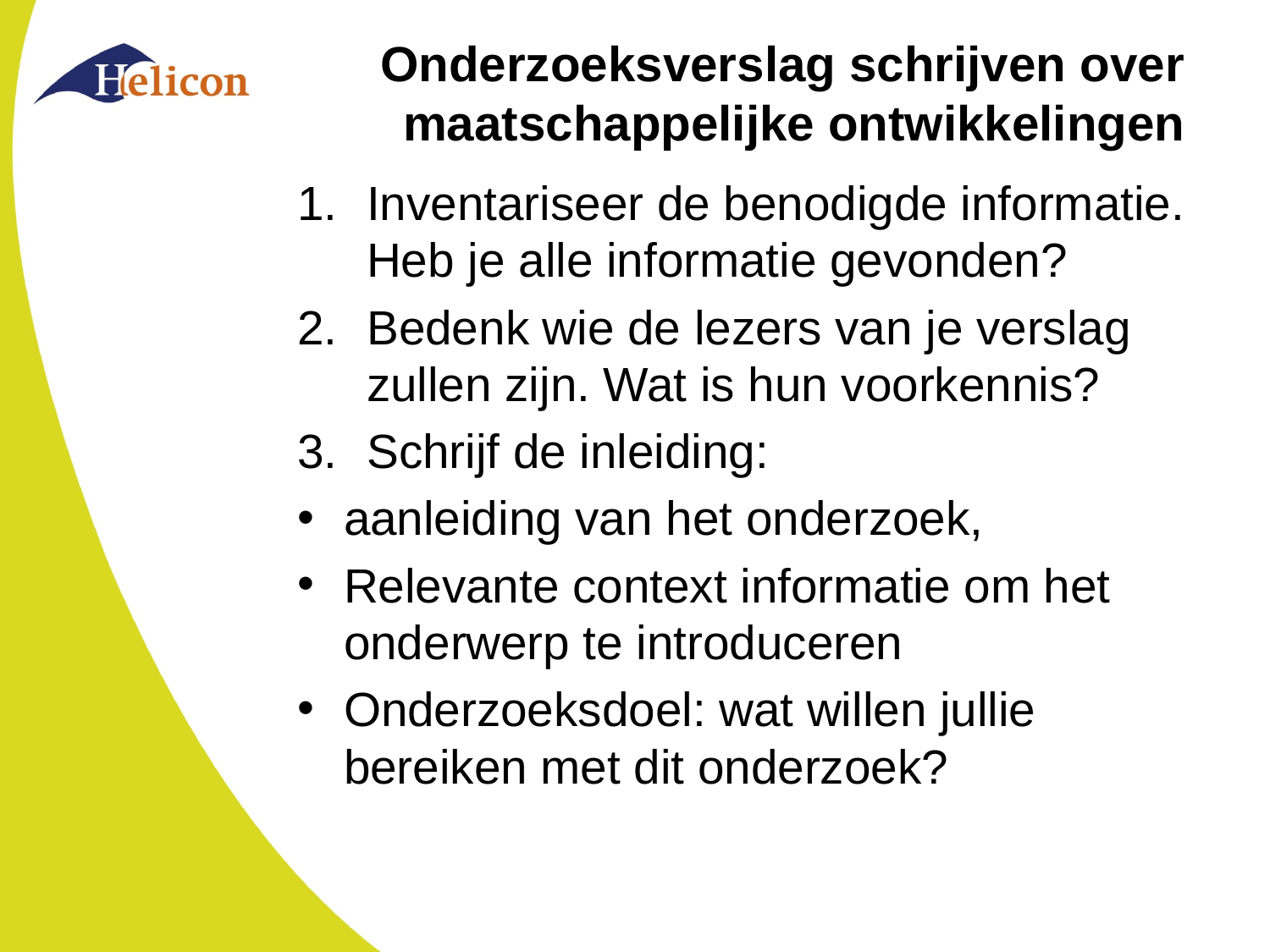

# Onderzoeksverslag schrijven over maatschappelijke ontwikkelingen
Inventariseer de benodigde informatie. Heb je alle informatie gevonden?
Bedenk wie de lezers van je verslag zullen zijn. Wat is hun voorkennis?
Schrijf de inleiding:
aanleiding van het onderzoek,
Relevante context informatie om het onderwerp te introduceren
Onderzoeksdoel: wat willen jullie bereiken met dit onderzoek?